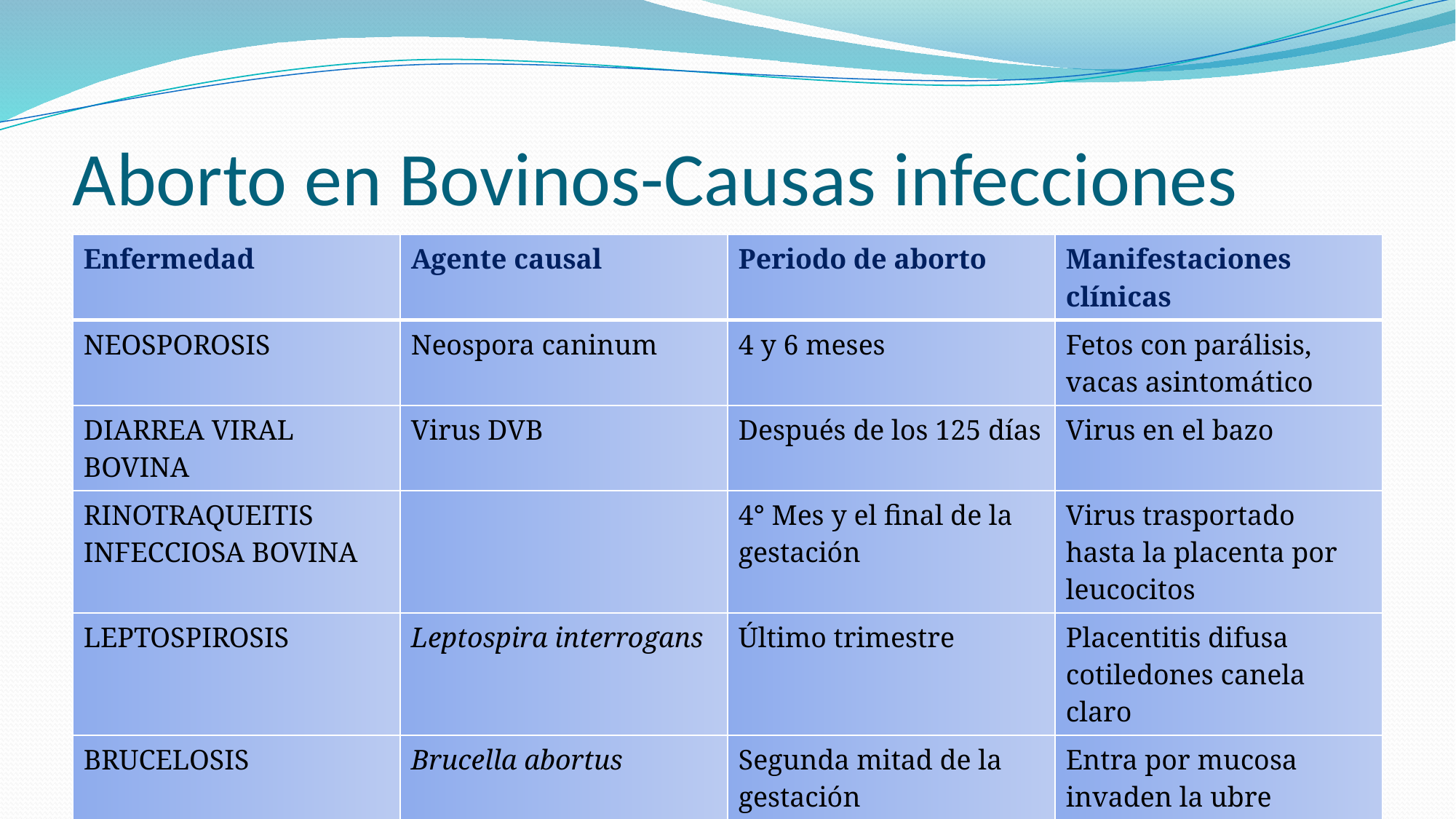

# Aborto en Bovinos-Causas infecciones
| Enfermedad | Agente causal | Periodo de aborto | Manifestaciones clínicas |
| --- | --- | --- | --- |
| NEOSPOROSIS | Neospora caninum | 4 y 6 meses | Fetos con parálisis, vacas asintomático |
| DIARREA VIRAL BOVINA | Virus DVB | Después de los 125 días | Virus en el bazo |
| RINOTRAQUEITIS INFECCIOSA BOVINA |  | 4° Mes y el final de la gestación | Virus trasportado hasta la placenta por leucocitos |
| LEPTOSPIROSIS | Leptospira interrogans | Último trimestre | Placentitis difusa cotiledones canela claro |
| BRUCELOSIS | Brucella abortus | Segunda mitad de la gestación | Entra por mucosa invaden la ubre ganglios y útero |